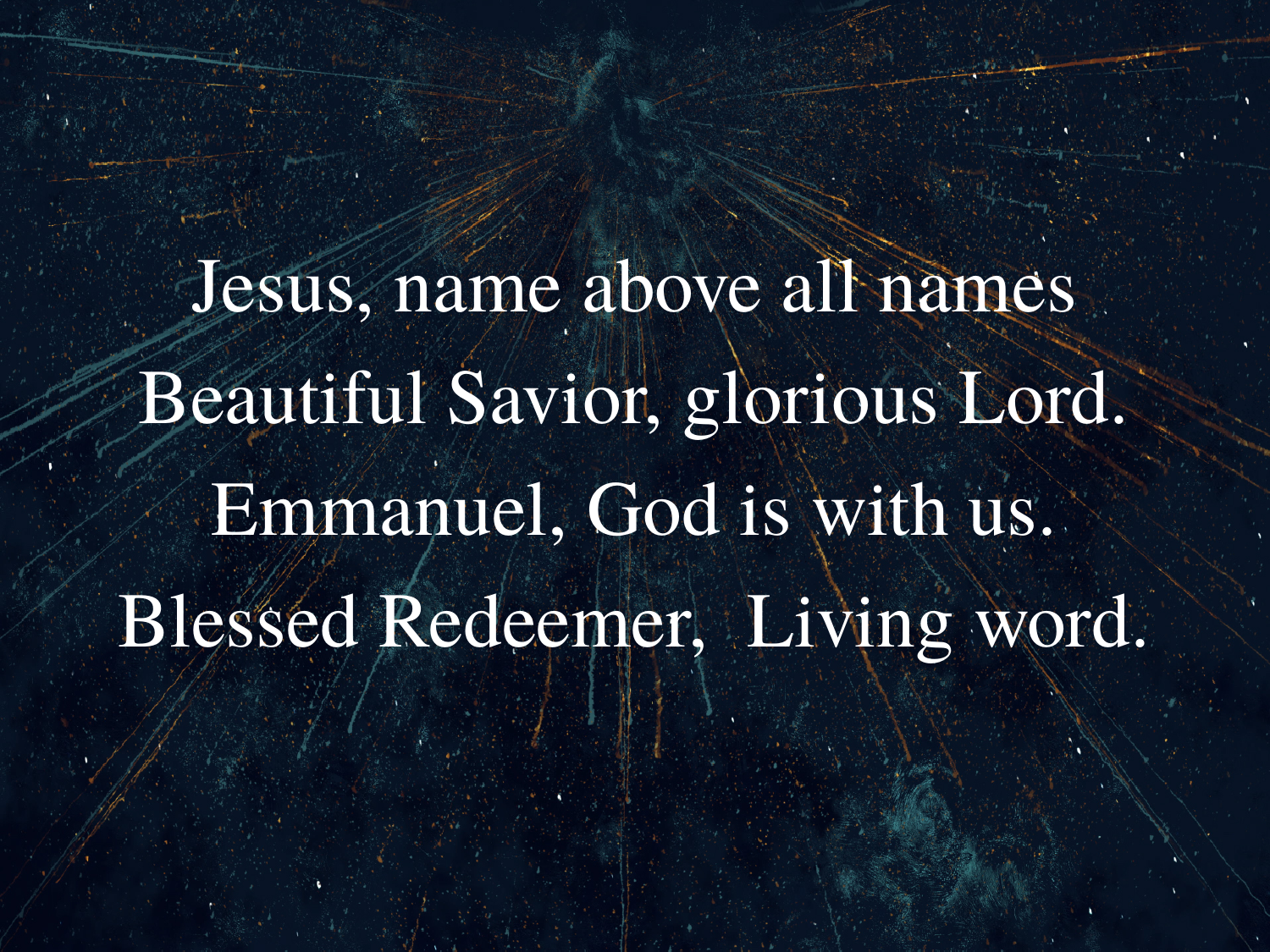

# Jesus, name above all names Beautiful Savior, glorious Lord. Emmanuel, God is with us. Blessed Redeemer,  Living word.